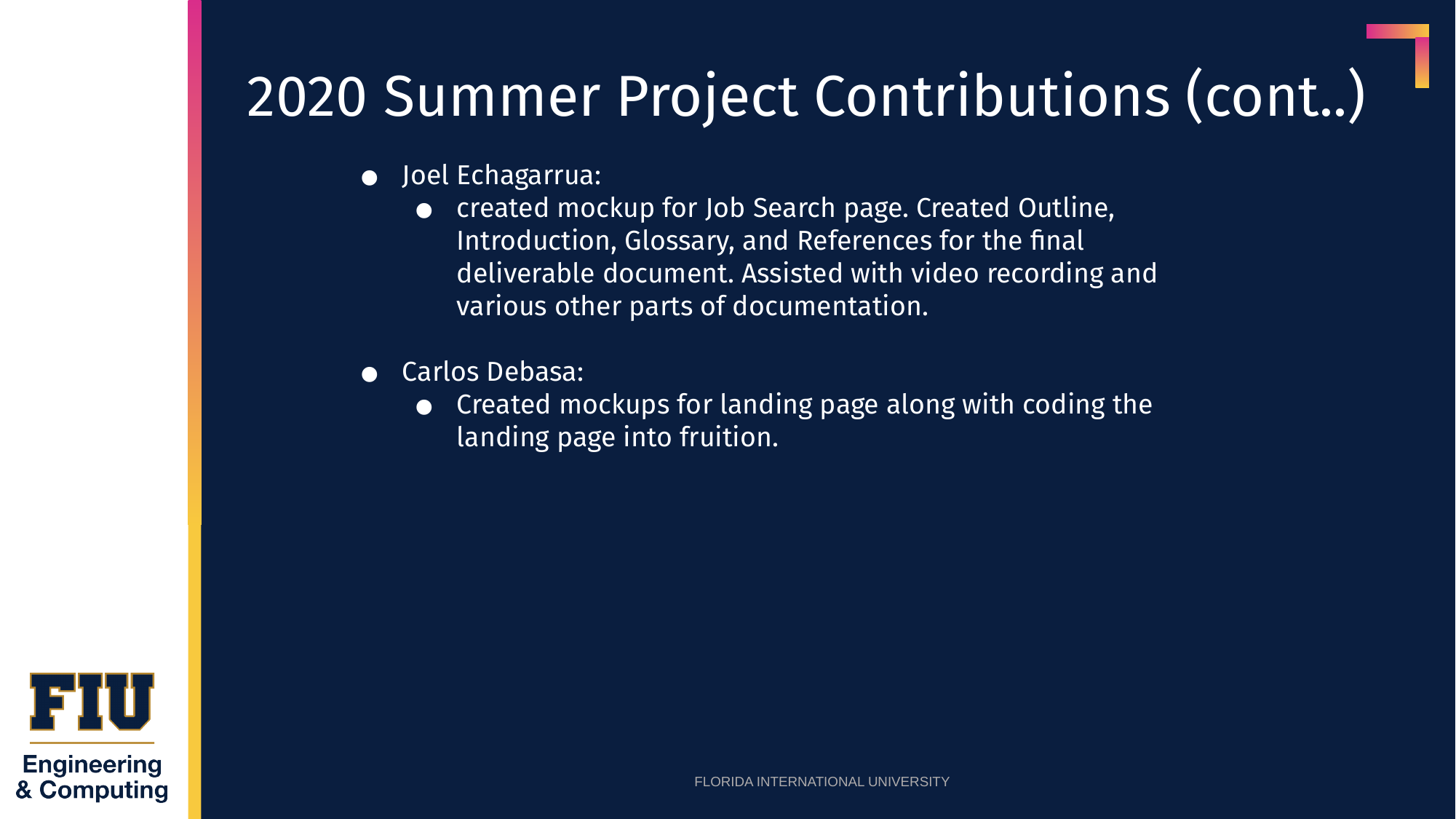

2020 Summer Project Contributions (cont..)
Joel Echagarrua:
created mockup for Job Search page. Created Outline, Introduction, Glossary, and References for the final deliverable document. Assisted with video recording and various other parts of documentation.

Carlos Debasa:
Created mockups for landing page along with coding the landing page into fruition.